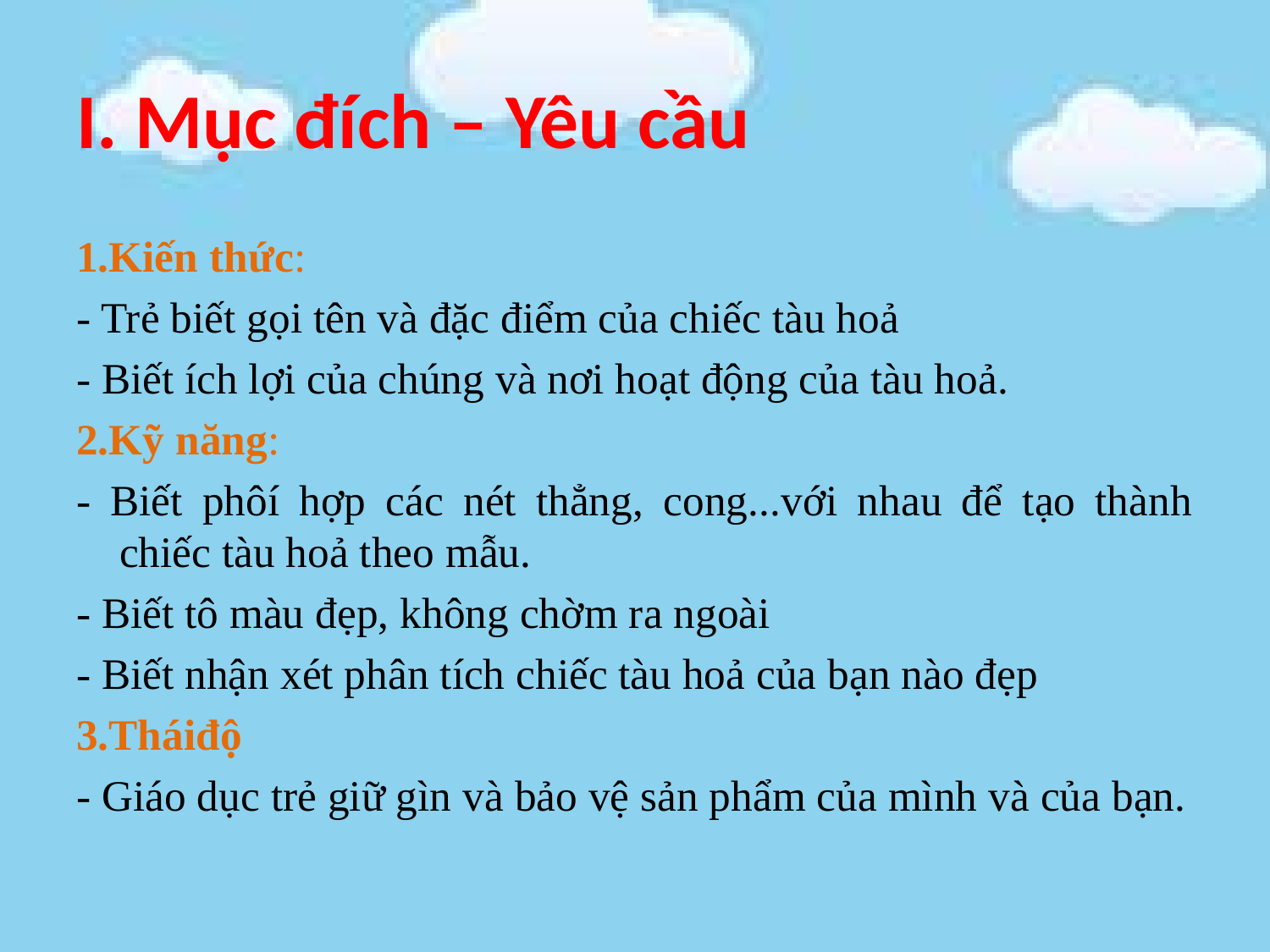

# I. Mục đích – Yêu cầu
1.Kiến thức:
- Trẻ biết gọi tên và đặc điểm của chiếc tàu hoả
- Biết ích lợi của chúng và nơi hoạt động của tàu hoả.
2.Kỹ năng:
- Biết phôí hợp các nét thẳng, cong...với nhau để tạo thành chiếc tàu hoả theo mẫu.
- Biết tô màu đẹp, không chờm ra ngoài
- Biết nhận xét phân tích chiếc tàu hoả của bạn nào đẹp
3.Tháiđộ
- Giáo dục trẻ giữ gìn và bảo vệ sản phẩm của mình và của bạn.